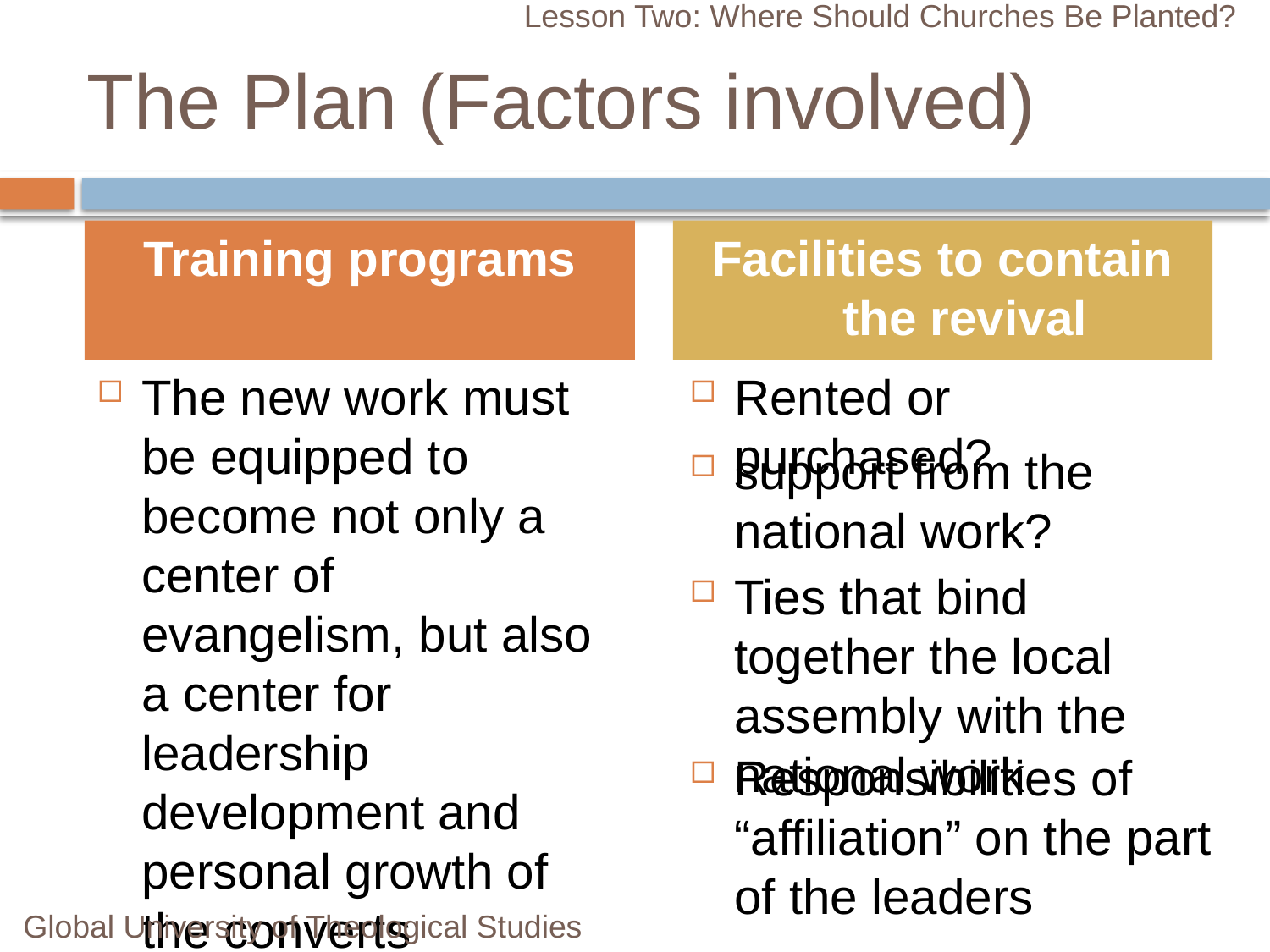

Lesson Two: Where Should Churches Be Planted?
# The Plan (Factors involved)
Training programs
Facilities to contain the revival
The new work must be equipped to become not only a center of evangelism, but also a center for leadership development and personal growth of the converts
Rented or purchased?
support from the national work?
Ties that bind together the local assembly with the national work
Responsibilities of “affiliation” on the part of the leaders
Global University of Theological Studies